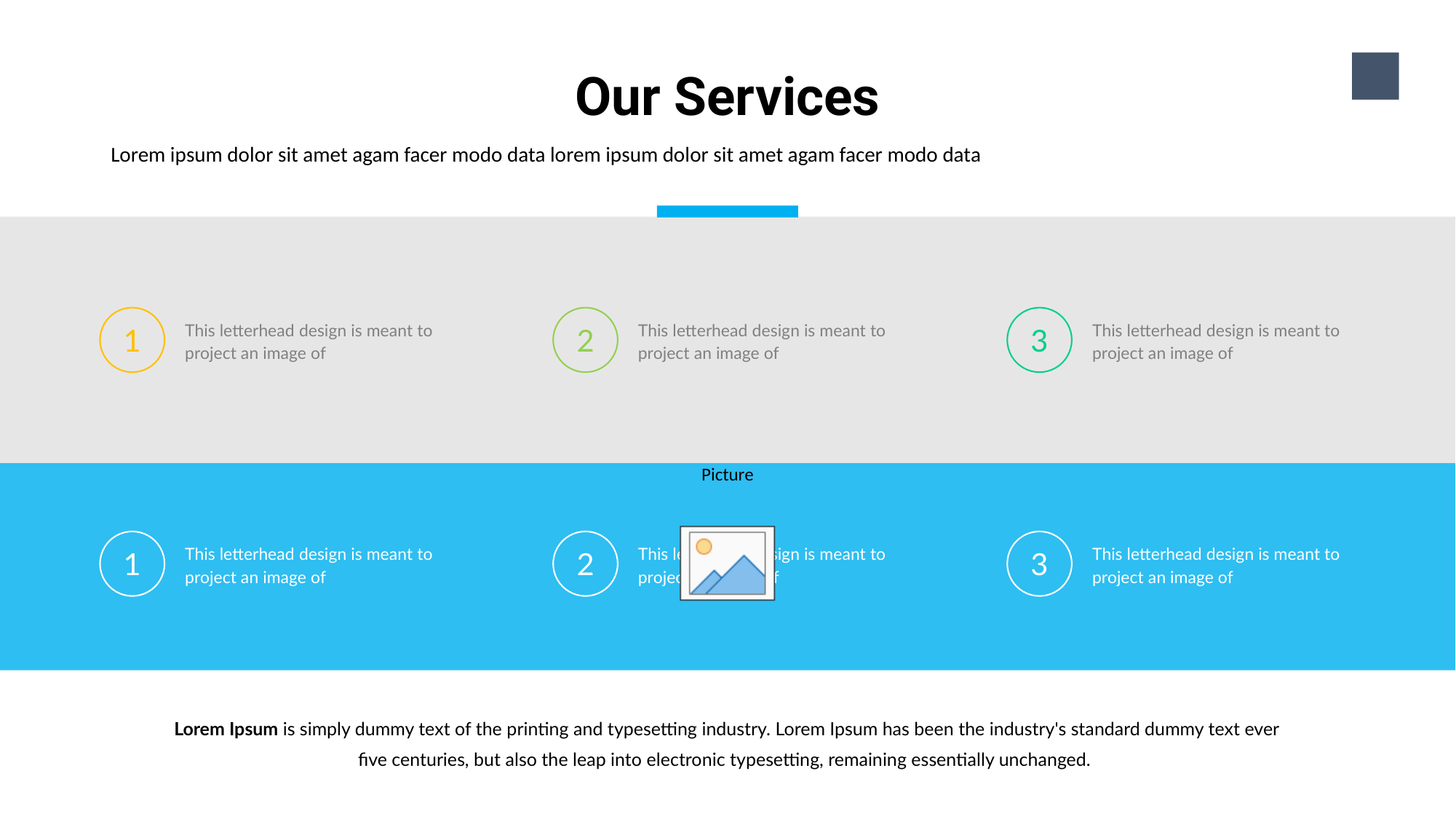

Our Services
7
Lorem ipsum dolor sit amet agam facer modo data lorem ipsum dolor sit amet agam facer modo data

This letterhead design is meant to project an image of
This letterhead design is meant to project an image of
This letterhead design is meant to project an image of
1
2
3

This letterhead design is meant to project an image of
This letterhead design is meant to project an image of
This letterhead design is meant to project an image of
1
2
3
Lorem Ipsum is simply dummy text of the printing and typesetting industry. Lorem Ipsum has been the industry's standard dummy text ever five centuries, but also the leap into electronic typesetting, remaining essentially unchanged.